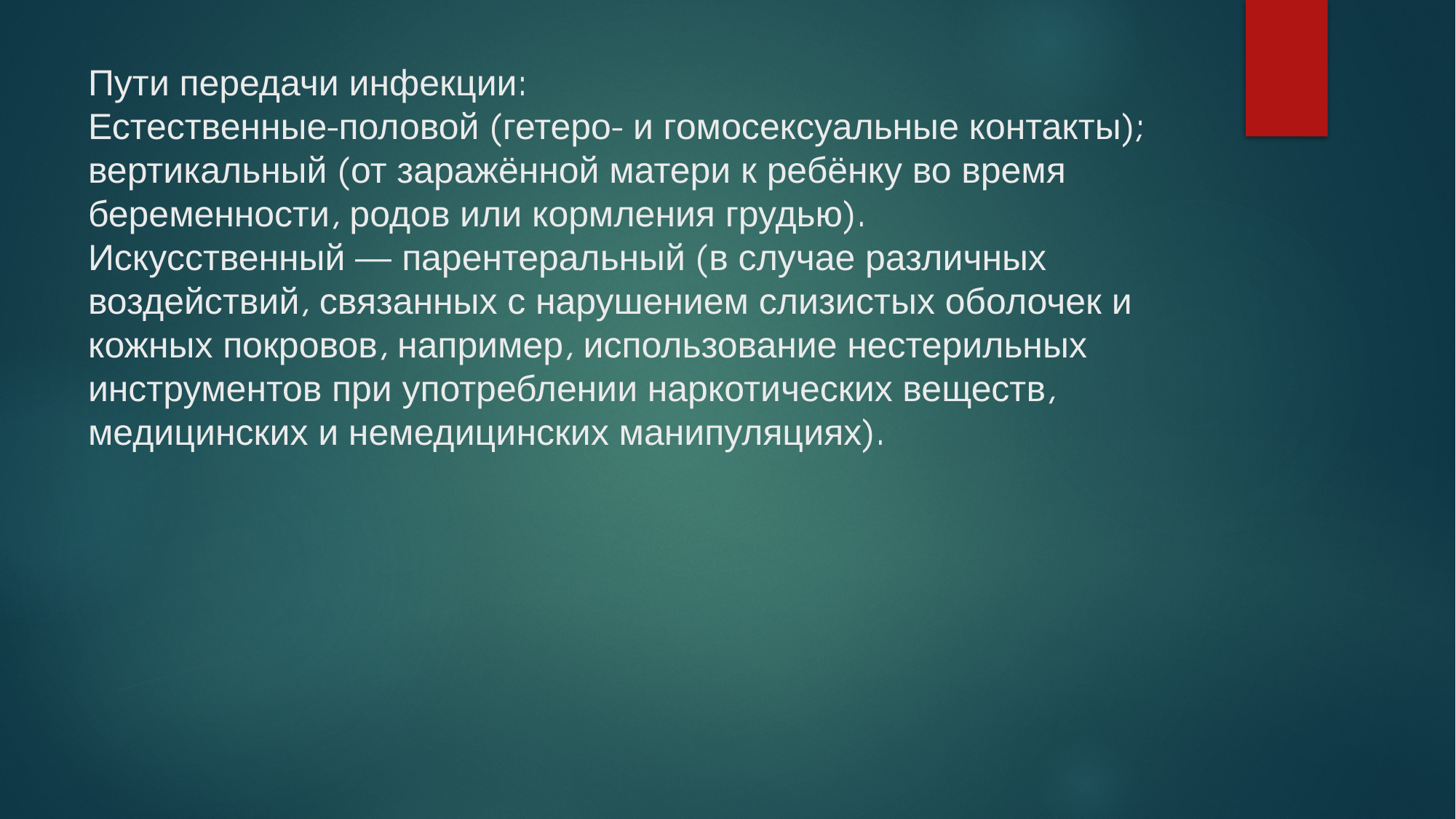

# Пути передачи инфекции:
Естественные-половой (гетеро- и гомосексуальные контакты);
вертикальный (от заражённой матери к ребёнку во время беременности, родов или кормления грудью).
Искусственный — парентеральный (в случае различных воздействий, связанных с нарушением слизистых оболочек и кожных покровов, например, использование нестерильных инструментов при употреблении наркотических веществ, медицинских и немедицинских манипуляциях).